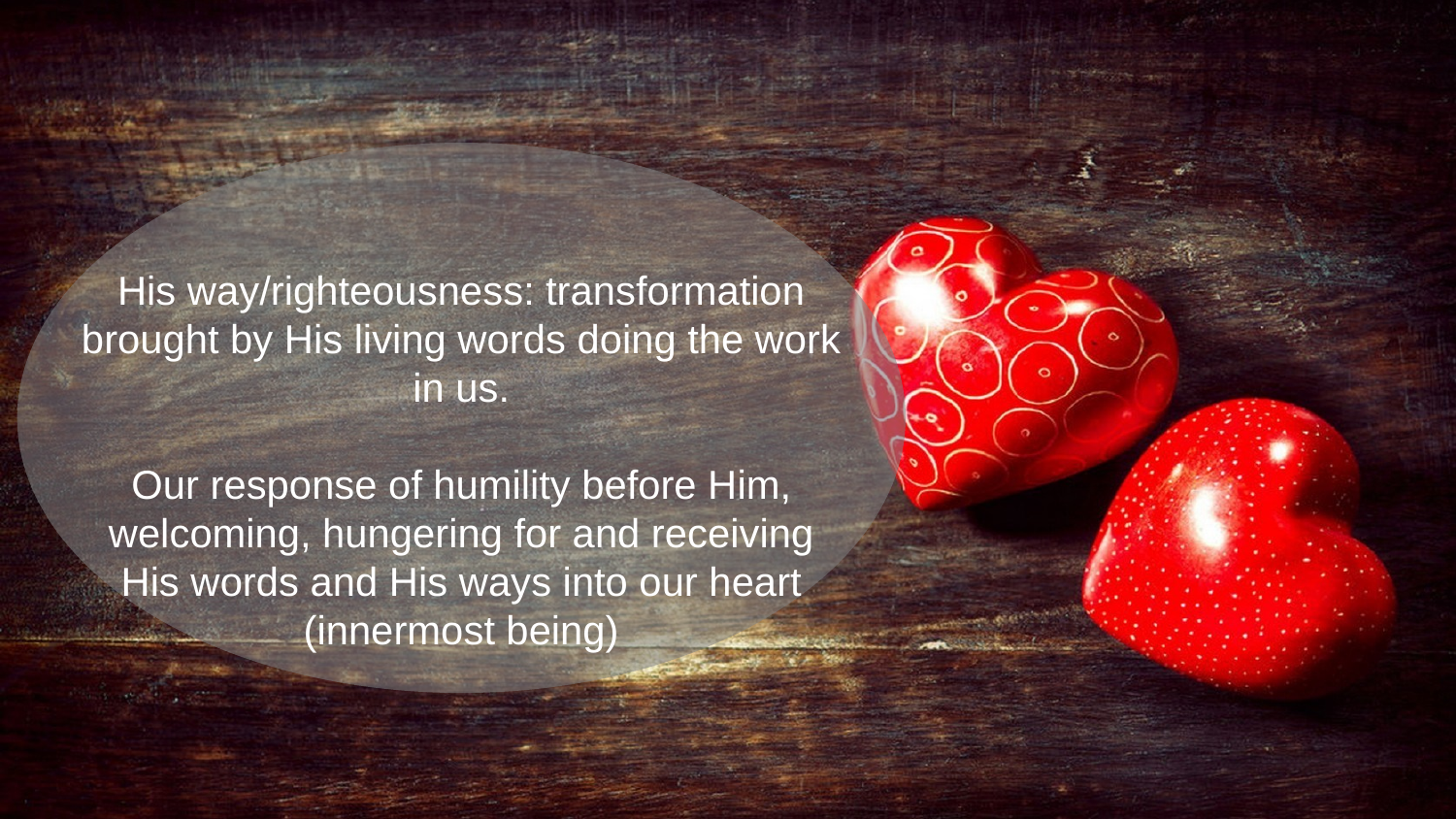

His way/righteousness: transformation brought by His living words doing the work in us.

Our response of humility before Him, welcoming, hungering for and receiving His words and His ways into our heart (innermost being)